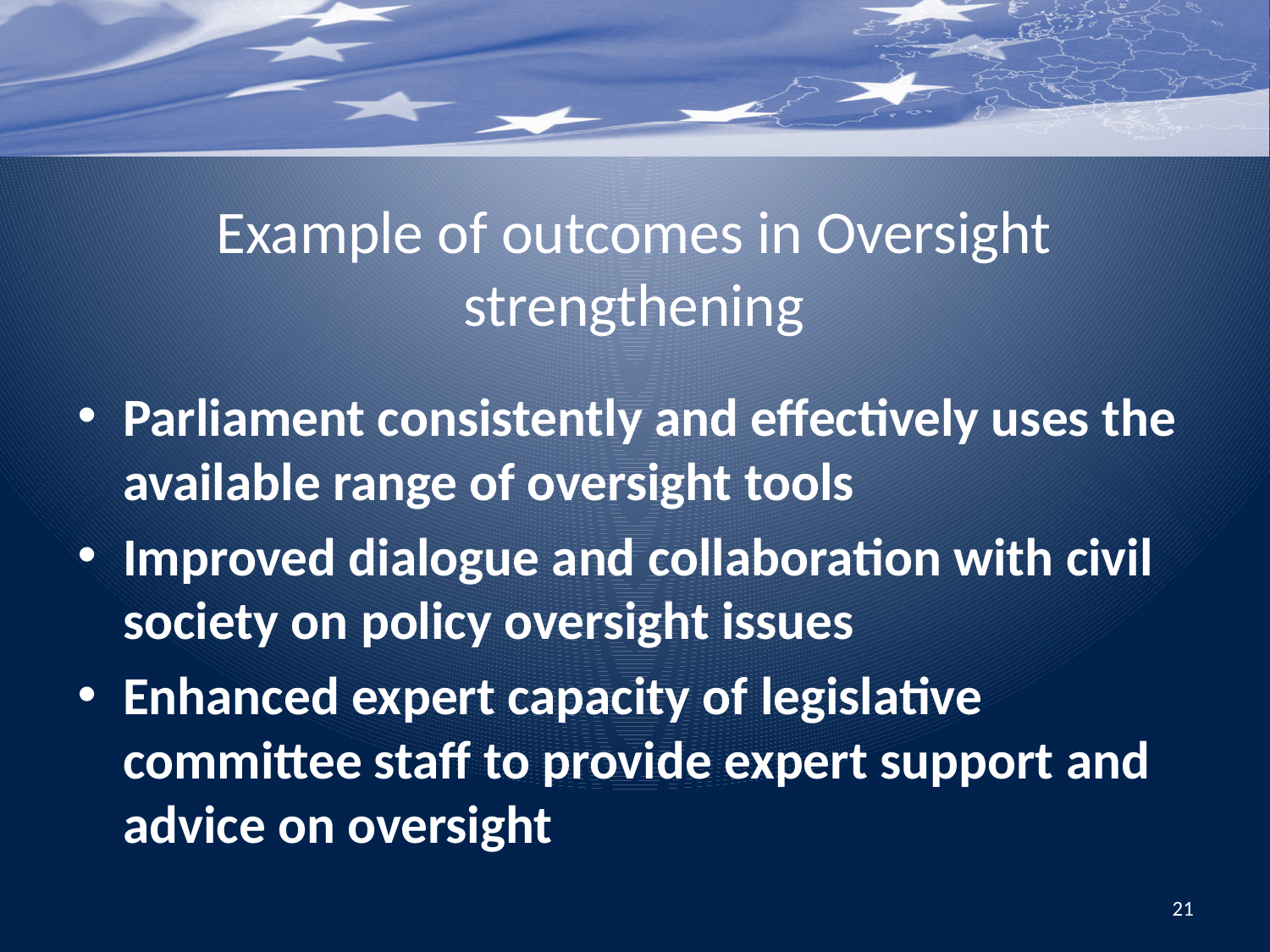

# Example of outcomes in Oversight strengthening
Parliament consistently and effectively uses the available range of oversight tools
Improved dialogue and collaboration with civil society on policy oversight issues
Enhanced expert capacity of legislative committee staff to provide expert support and advice on oversight

21